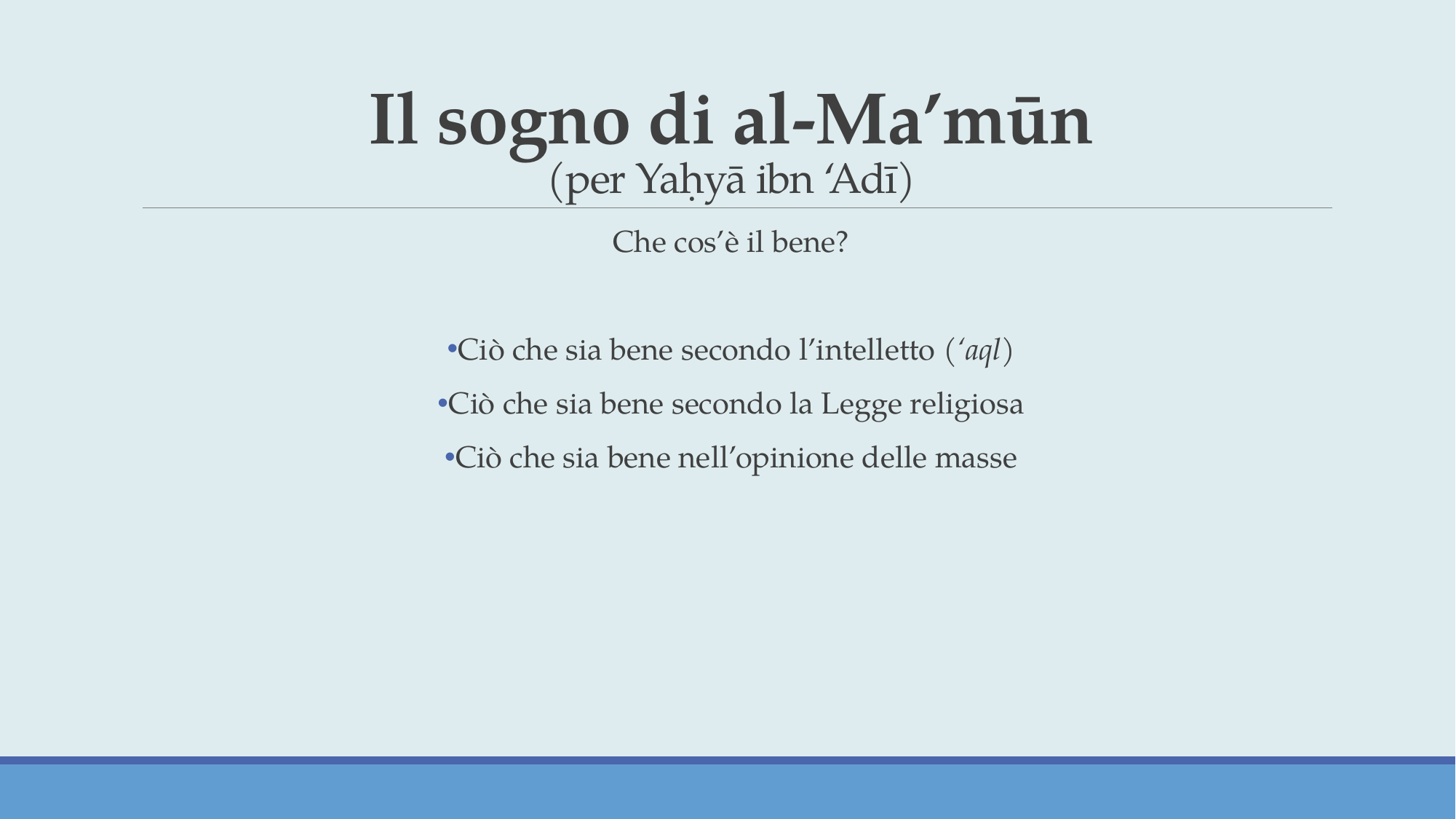

# Il sogno di al-Ma’mūn (per Yaḥyā ibn ‘Adī)
Che cos’è il bene?

Ciò che sia bene secondo l’intelletto (‘aql)
Ciò che sia bene secondo la Legge religiosa
Ciò che sia bene nell’opinione delle masse